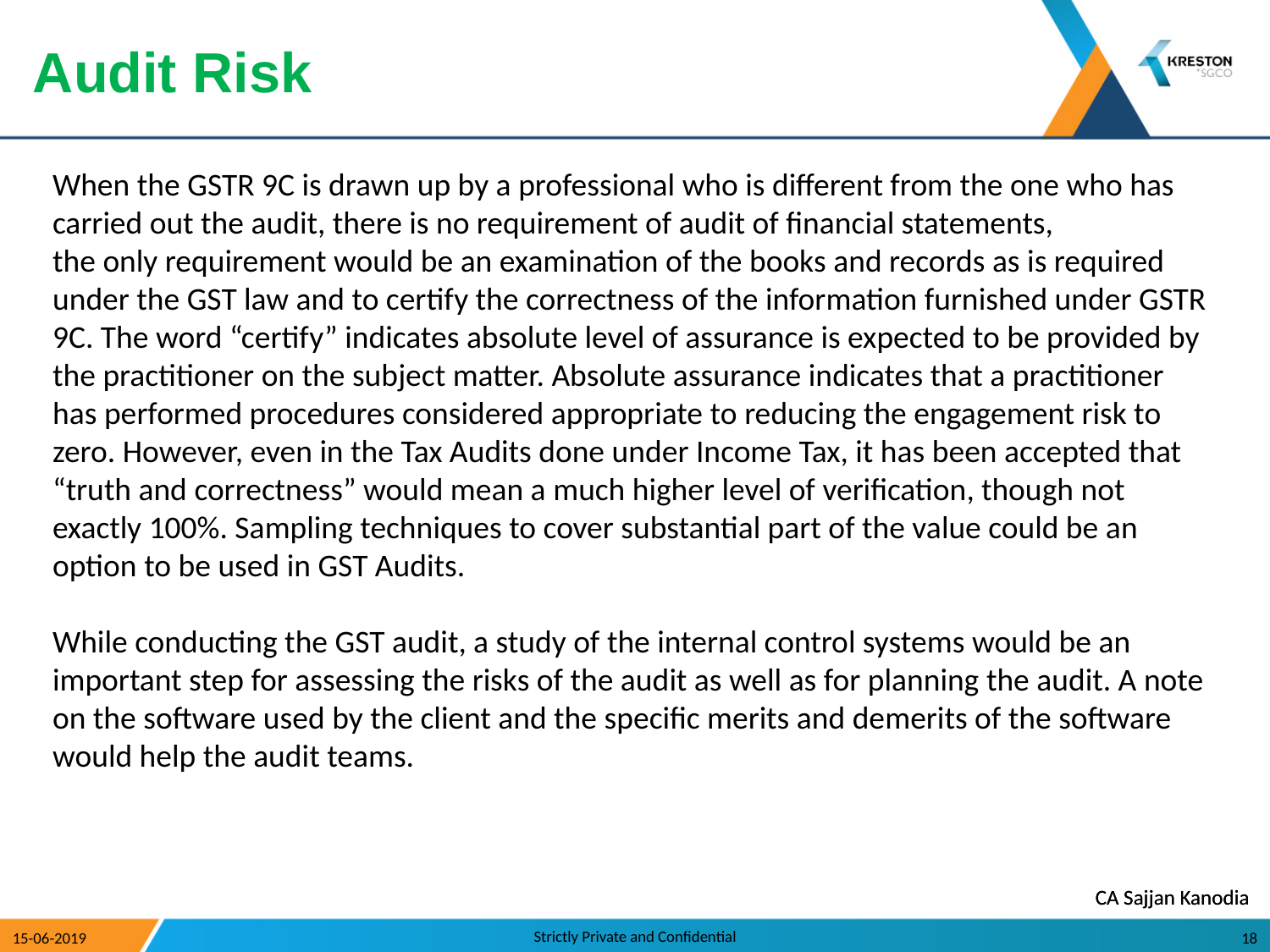

Audit Risk
When the GSTR 9C is drawn up by a professional who is different from the one who has carried out the audit, there is no requirement of audit of financial statements,
the only requirement would be an examination of the books and records as is required under the GST law and to certify the correctness of the information furnished under GSTR 9C. The word “certify” indicates absolute level of assurance is expected to be provided by the practitioner on the subject matter. Absolute assurance indicates that a practitioner has performed procedures considered appropriate to reducing the engagement risk to zero. However, even in the Tax Audits done under Income Tax, it has been accepted that “truth and correctness” would mean a much higher level of verification, though not exactly 100%. Sampling techniques to cover substantial part of the value could be an option to be used in GST Audits.

While conducting the GST audit, a study of the internal control systems would be an important step for assessing the risks of the audit as well as for planning the audit. A note on the software used by the client and the specific merits and demerits of the software would help the audit teams.